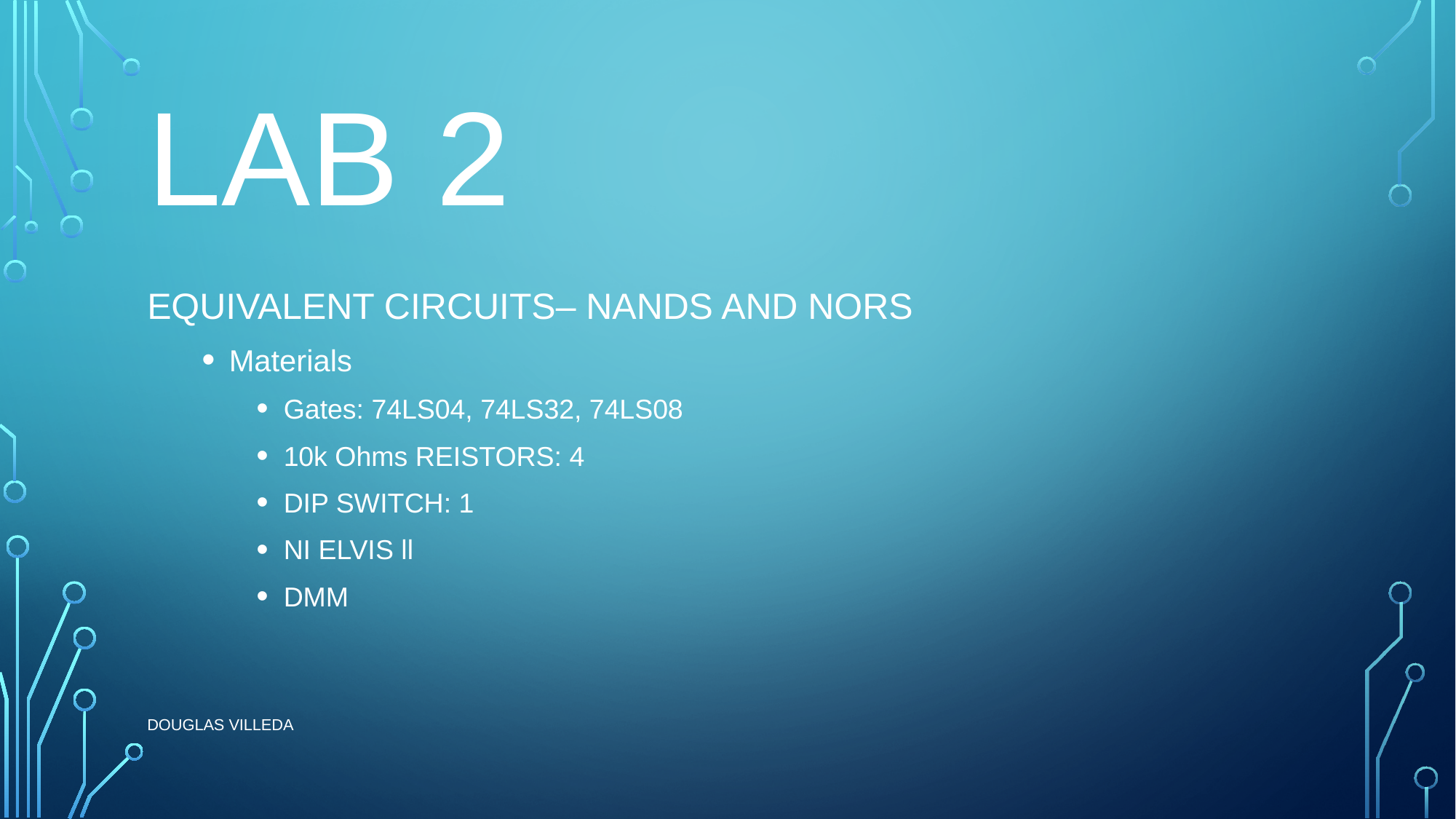

# LAB 2
EQUIVALENT CIRCUITS– NANDS AND NORS
Materials
Gates: 74LS04, 74LS32, 74LS08
10k Ohms REISTORS: 4
DIP SWITCH: 1
NI ELVIS ll
DMM

Douglas Villeda